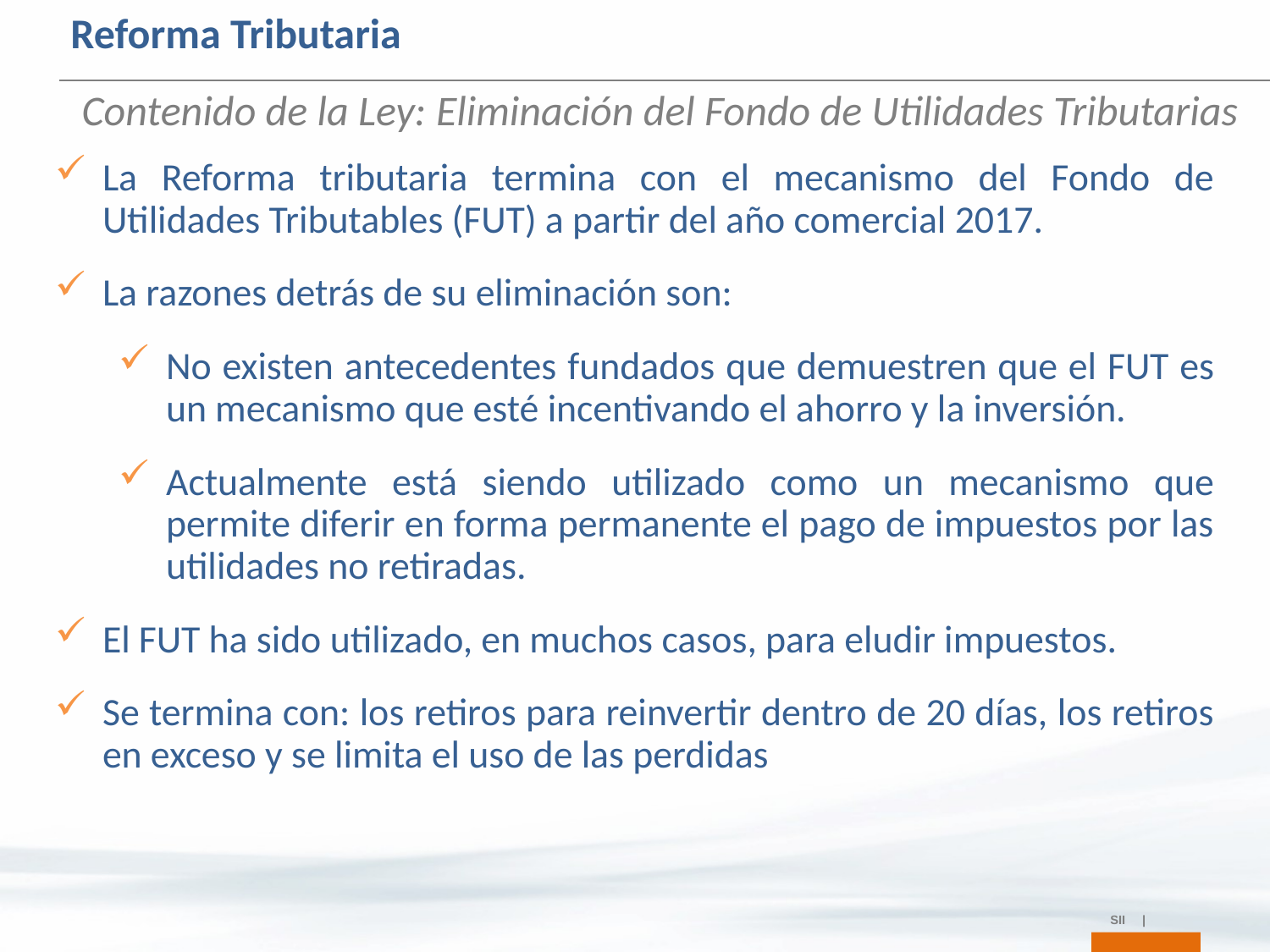

Reforma Tributaria
Contenido de la Ley: Eliminación del Fondo de Utilidades Tributarias

La Reforma tributaria termina con el mecanismo del Fondo de Utilidades Tributables (FUT) a partir del año comercial 2017.
La razones detrás de su eliminación son:
No existen antecedentes fundados que demuestren que el FUT es un mecanismo que esté incentivando el ahorro y la inversión.
Actualmente está siendo utilizado como un mecanismo que permite diferir en forma permanente el pago de impuestos por las utilidades no retiradas.
El FUT ha sido utilizado, en muchos casos, para eludir impuestos.
Se termina con: los retiros para reinvertir dentro de 20 días, los retiros en exceso y se limita el uso de las perdidas
SII     |